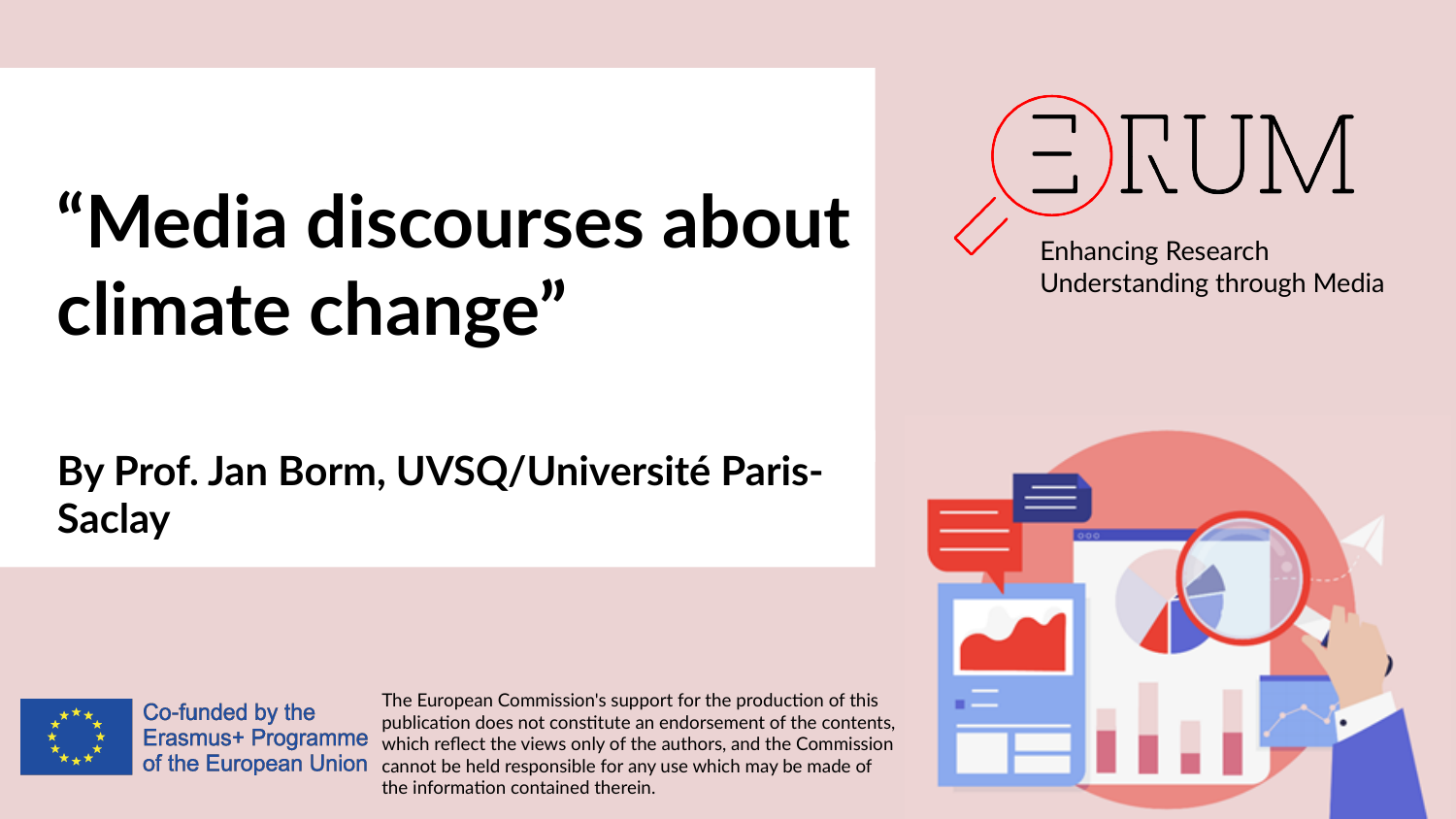

# “Media discourses about climate change”
By Prof. Jan Borm, UVSQ/Université Paris-Saclay